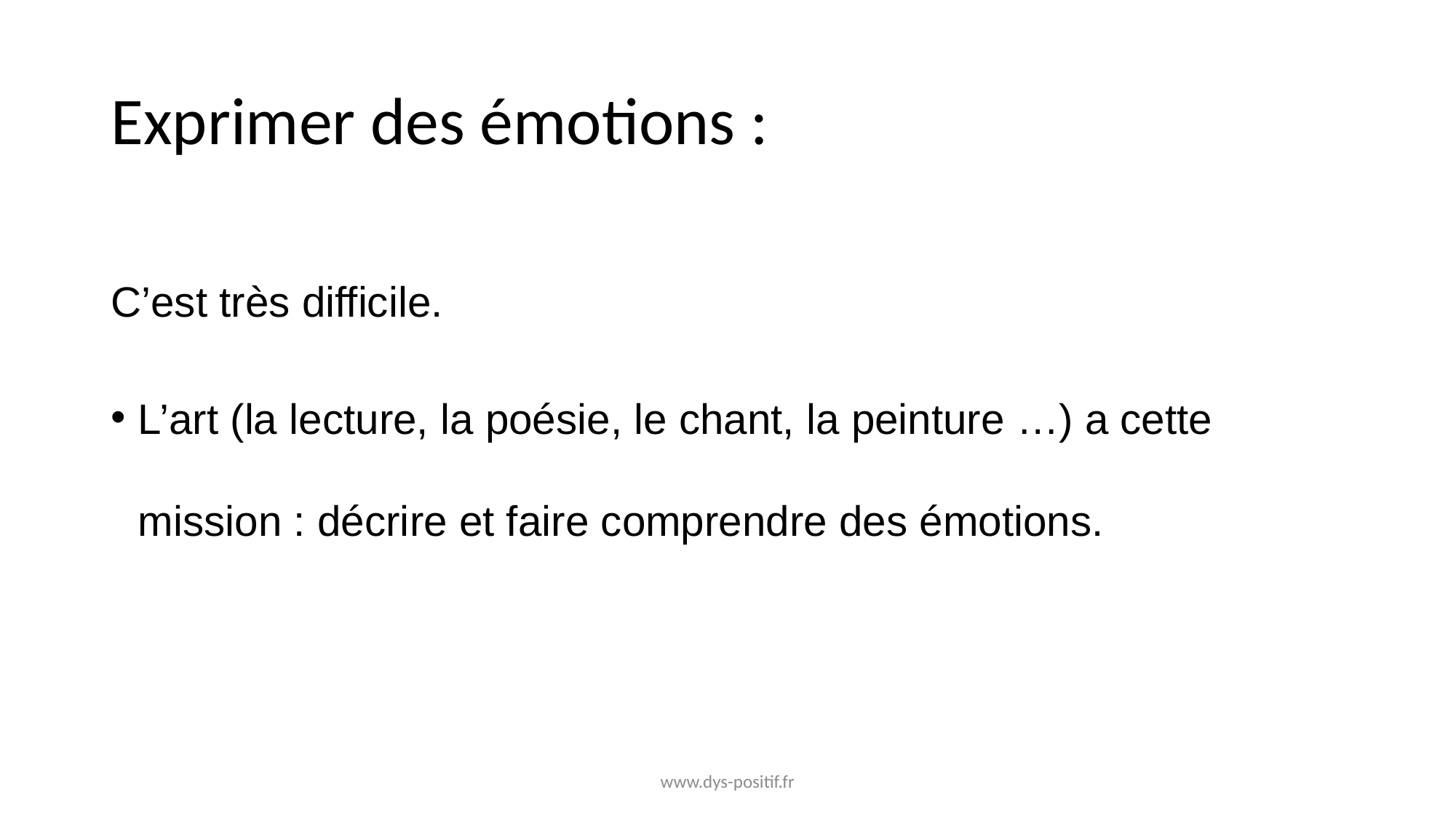

# Exprimer des émotions :
C’est très difficile.
L’art (la lecture, la poésie, le chant, la peinture …) a cette mission : décrire et faire comprendre des émotions.
www.dys-positif.fr